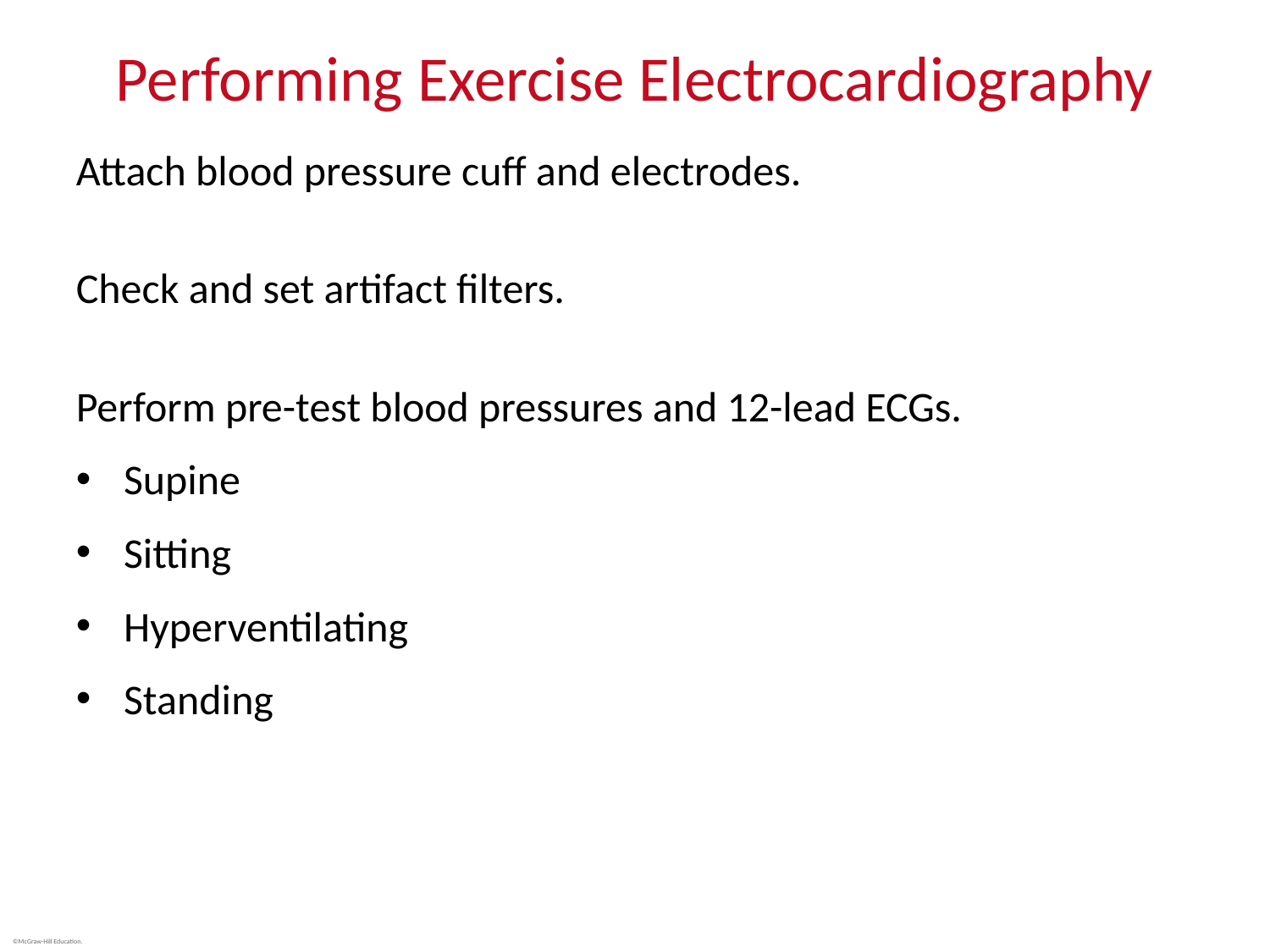

# Performing Exercise Electrocardiography
Attach blood pressure cuff and electrodes.
Check and set artifact filters.
Perform pre-test blood pressures and 12-lead ECGs.
Supine
Sitting
Hyperventilating
Standing